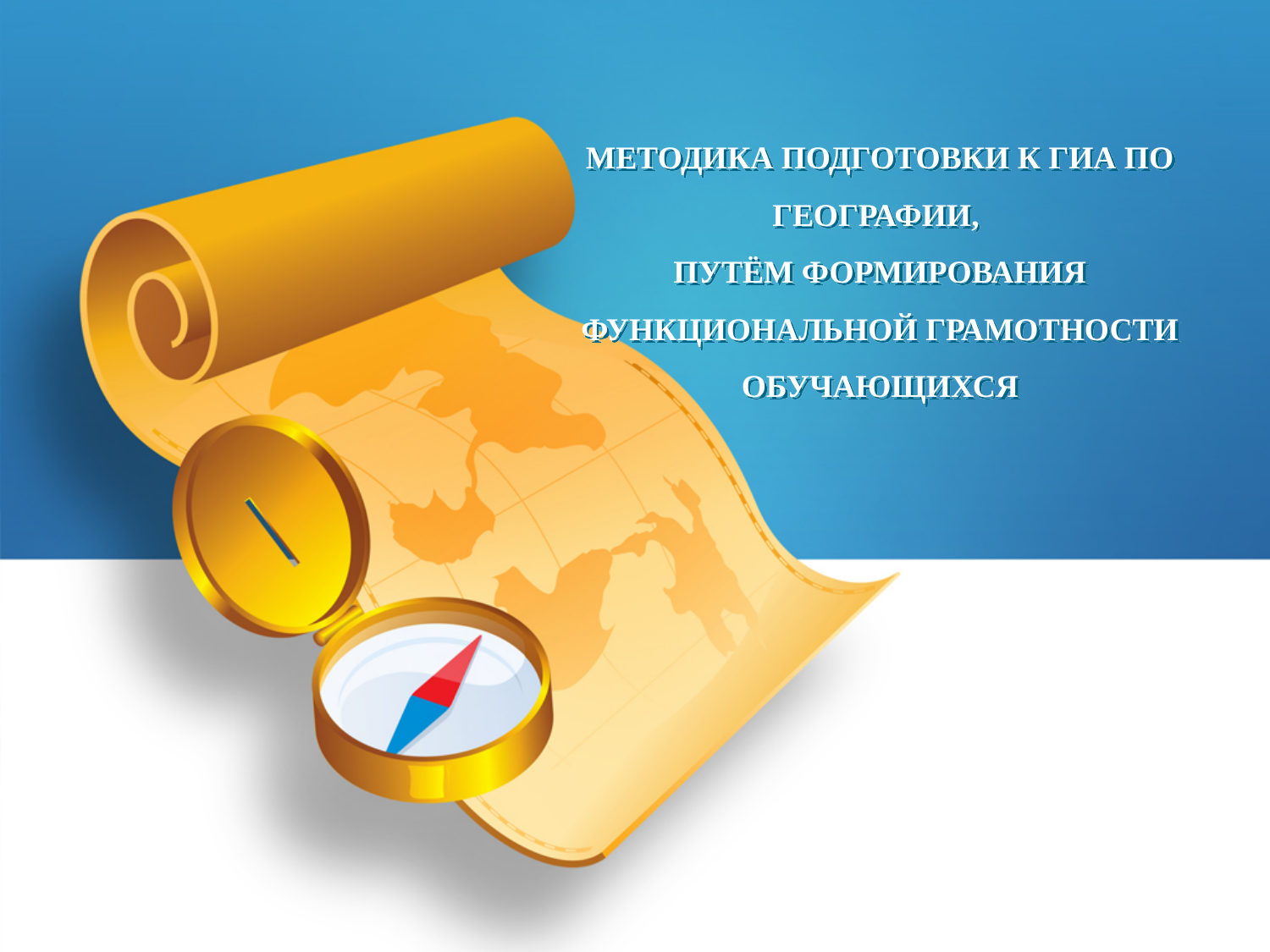

# Методика подготовки к ГИА по географии, путём формирования функциональной грамотности обучающихся